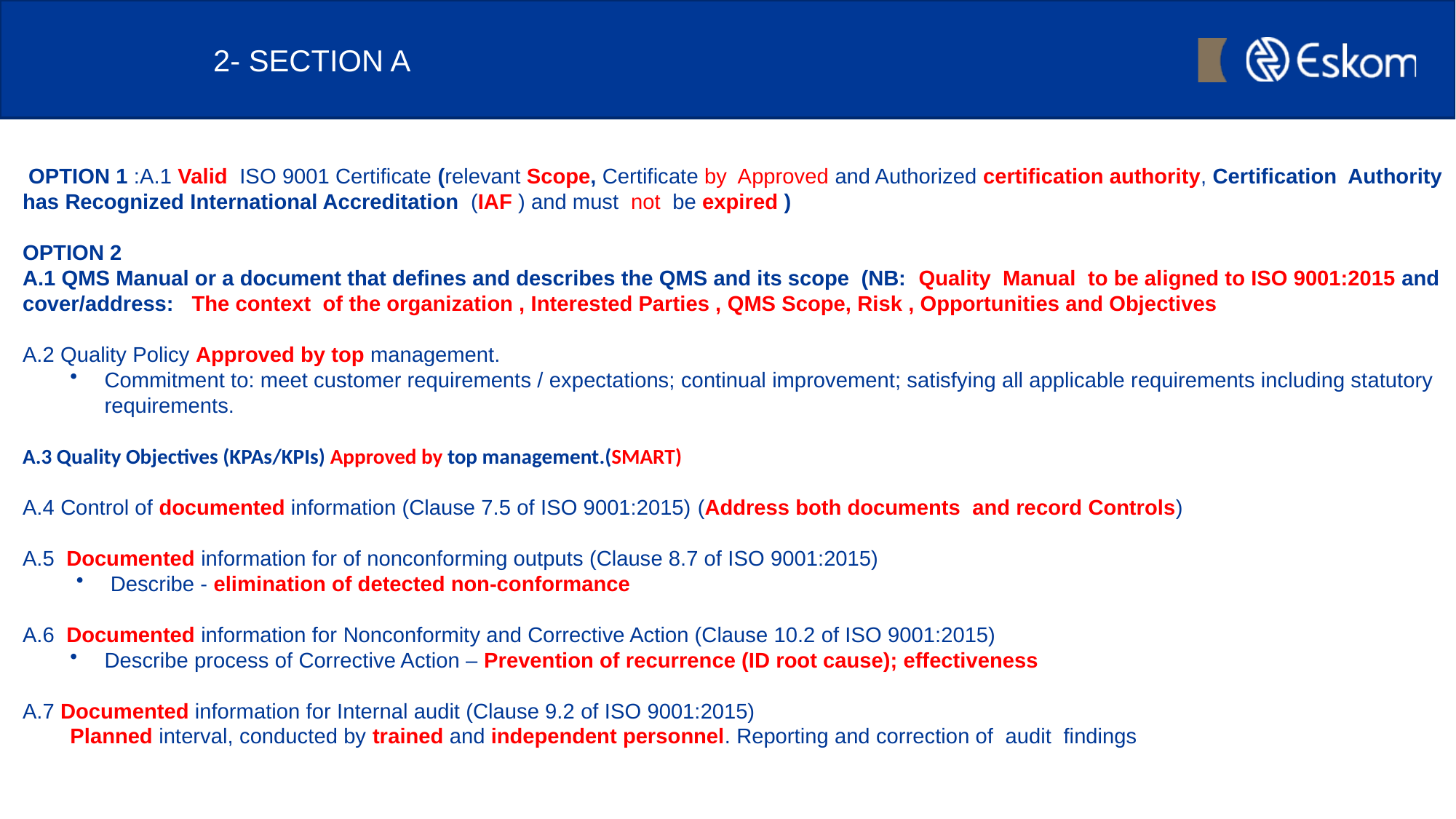

# 2- SECTION A
 OPTION 1 :A.1 Valid  ISO 9001 Certificate (relevant Scope, Certificate by  Approved and Authorized certification authority, Certification  Authority has Recognized International Accreditation  (IAF ) and must  not  be expired )

OPTION 2
A.1 QMS Manual or a document that defines and describes the QMS and its scope  (NB:  Quality  Manual  to be aligned to ISO 9001:2015 and cover/address:   The context  of the organization , Interested Parties , QMS Scope, Risk , Opportunities and Objectives

A.2 Quality Policy Approved by top management.
Commitment to: meet customer requirements / expectations; continual improvement; satisfying all applicable requirements including statutory requirements.

A.3 Quality Objectives (KPAs/KPIs) Approved by top management.(SMART)

A.4 Control of documented information (Clause 7.5 of ISO 9001:2015) (Address both documents  and record Controls)

A.5  Documented information for of nonconforming outputs (Clause 8.7 of ISO 9001:2015)
Describe - elimination of detected non-conformance

A.6  Documented information for Nonconformity and Corrective Action (Clause 10.2 of ISO 9001:2015)
Describe process of Corrective Action – Prevention of recurrence (ID root cause); effectiveness

A.7 Documented information for Internal audit (Clause 9.2 of ISO 9001:2015)
Planned interval, conducted by trained and independent personnel. Reporting and correction of  audit  findings